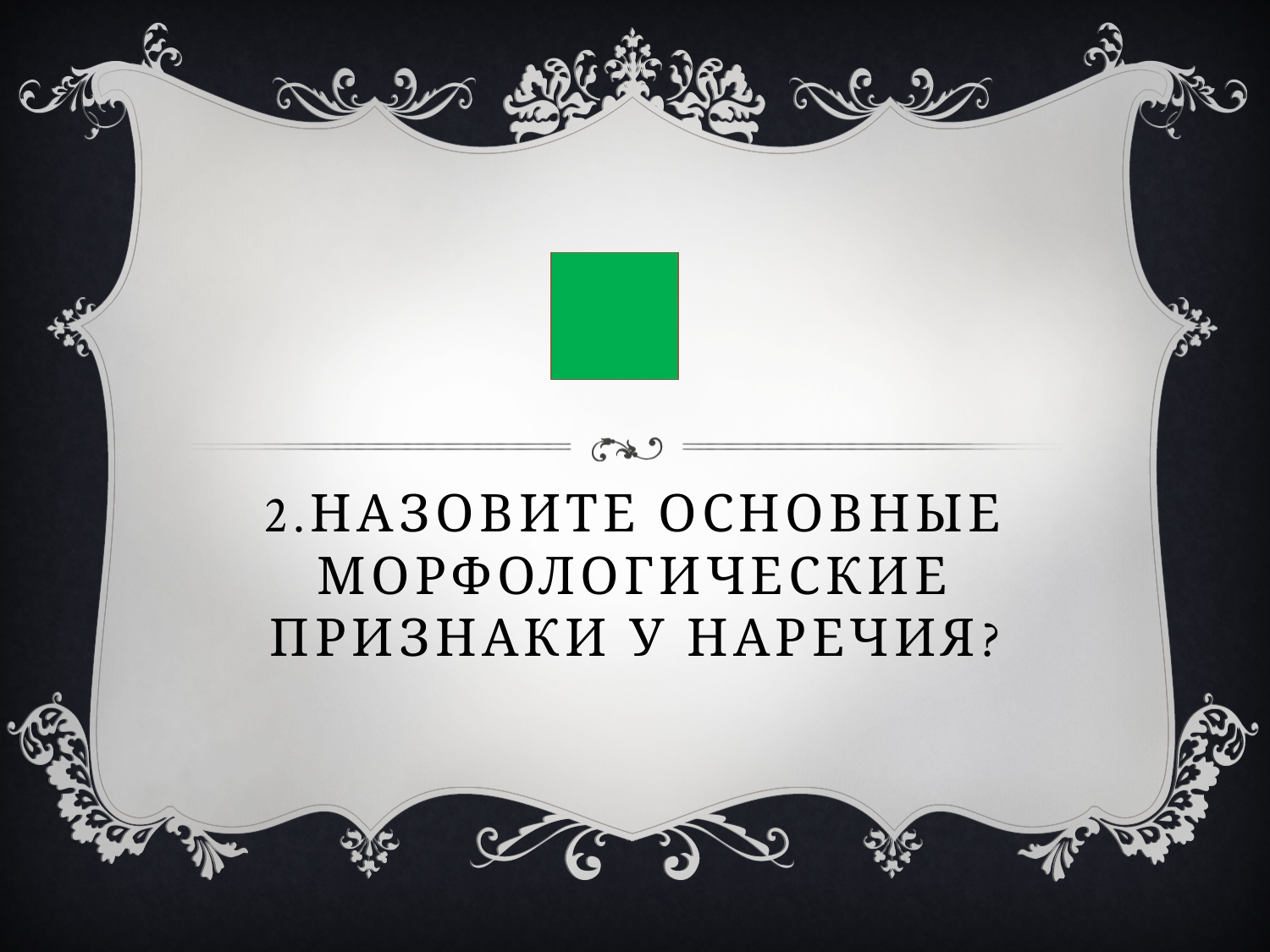

# 2.Назовите основные морфологические признаки у наречия?